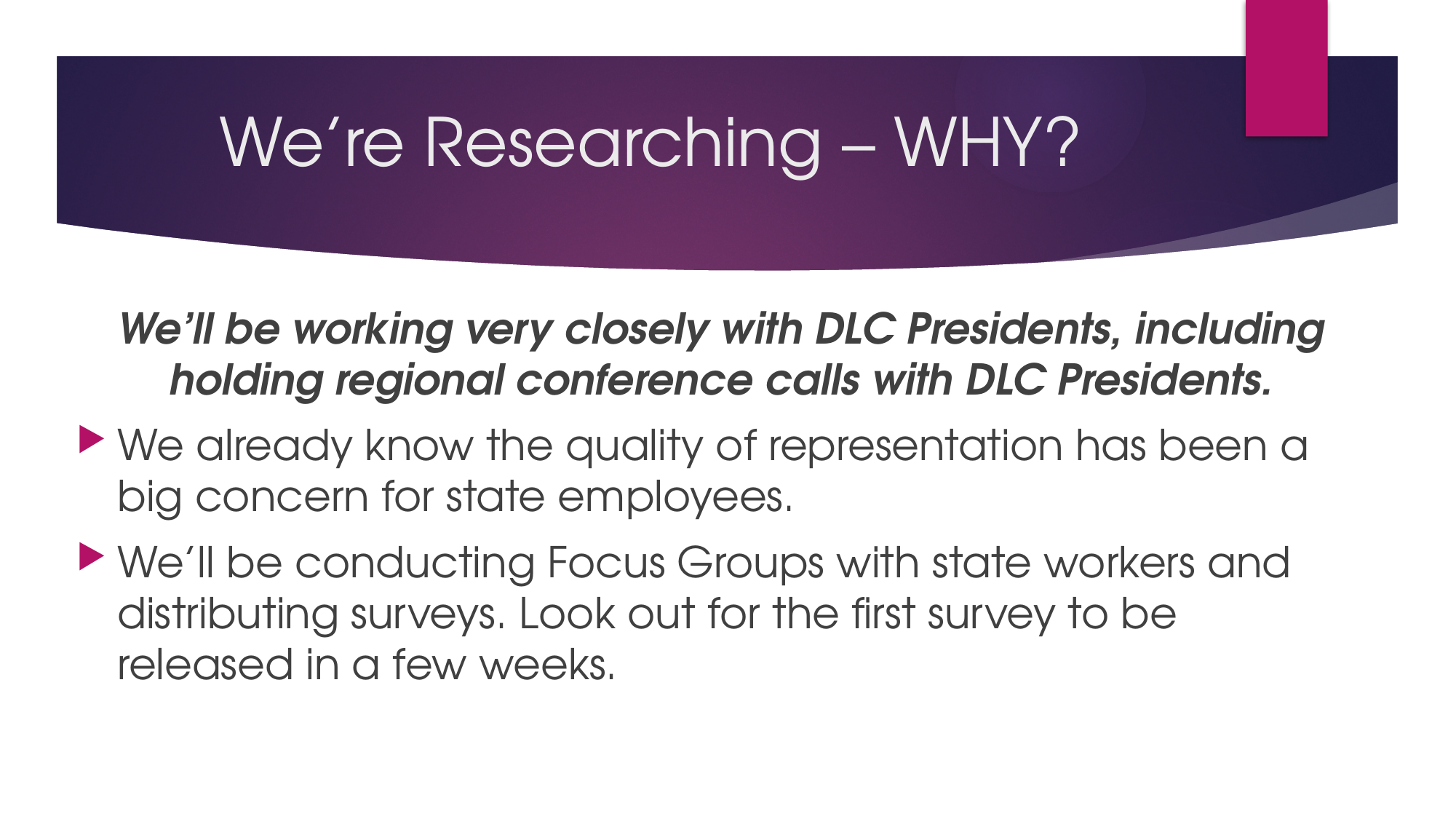

# We’re Researching – WHY?
We’ll be working very closely with DLC Presidents, including holding regional conference calls with DLC Presidents.
We already know the quality of representation has been a big concern for state employees.
We’ll be conducting Focus Groups with state workers and distributing surveys. Look out for the first survey to be released in a few weeks.